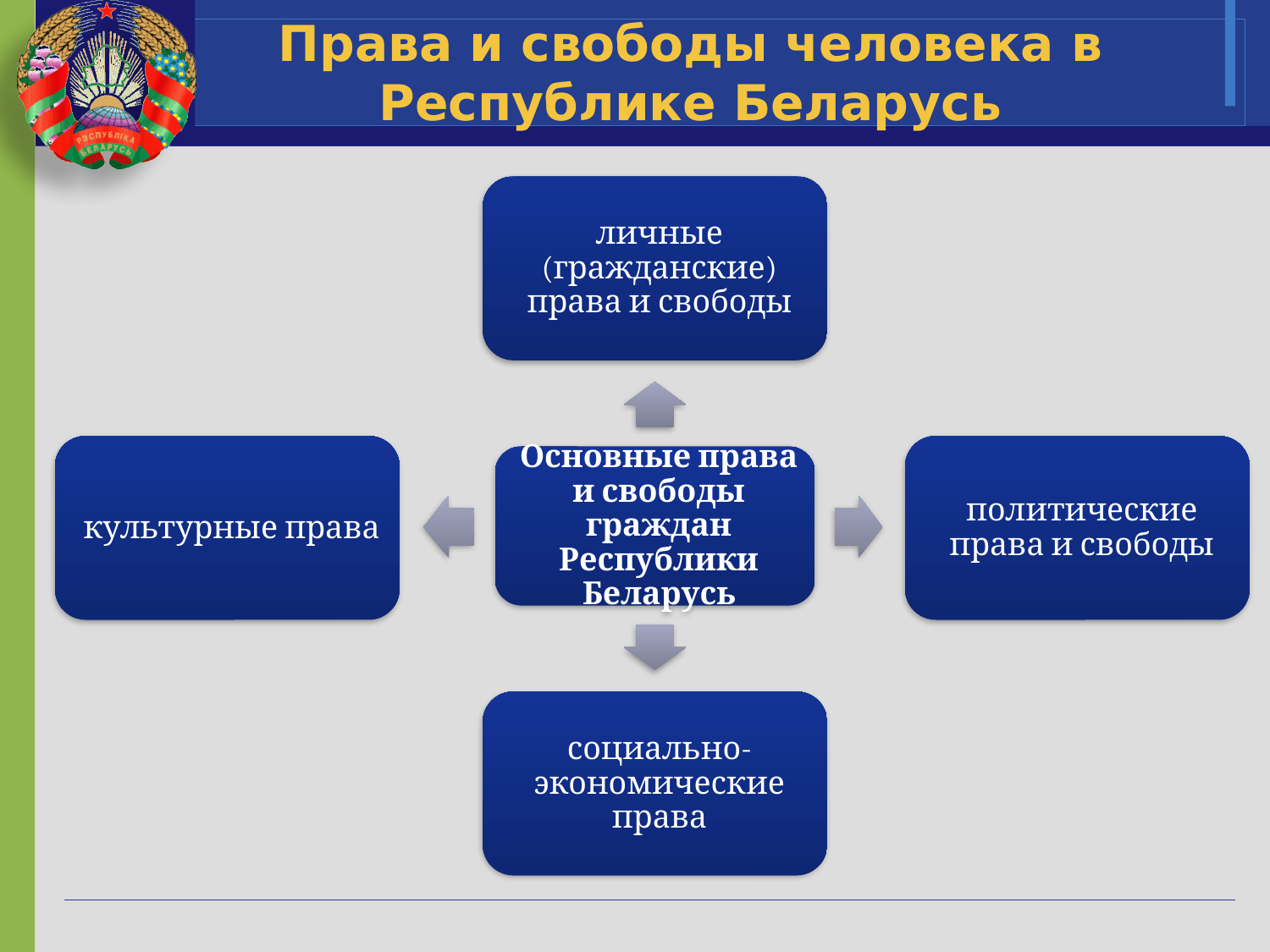

# Права и свободы человека в Республике Беларусь
Основные права и свободы граждан Республики Беларусь

личные (гражданские) права и свободы

политические права и свободы

социально-экономические права

культурные права